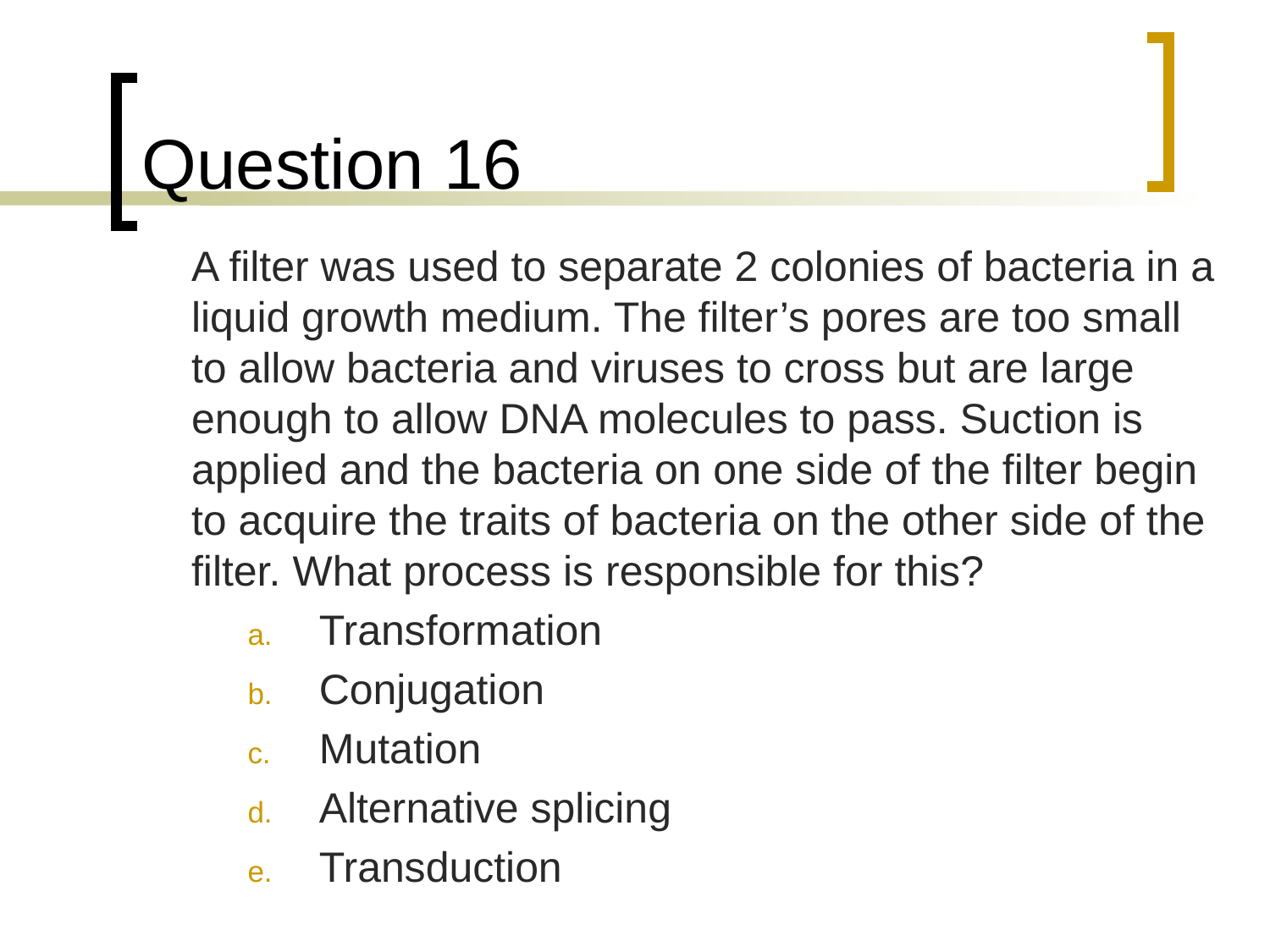

# Question 16
	A filter was used to separate 2 colonies of bacteria in a liquid growth medium. The filter’s pores are too small to allow bacteria and viruses to cross but are large enough to allow DNA molecules to pass. Suction is applied and the bacteria on one side of the filter begin to acquire the traits of bacteria on the other side of the filter. What process is responsible for this?
Transformation
Conjugation
Mutation
Alternative splicing
Transduction